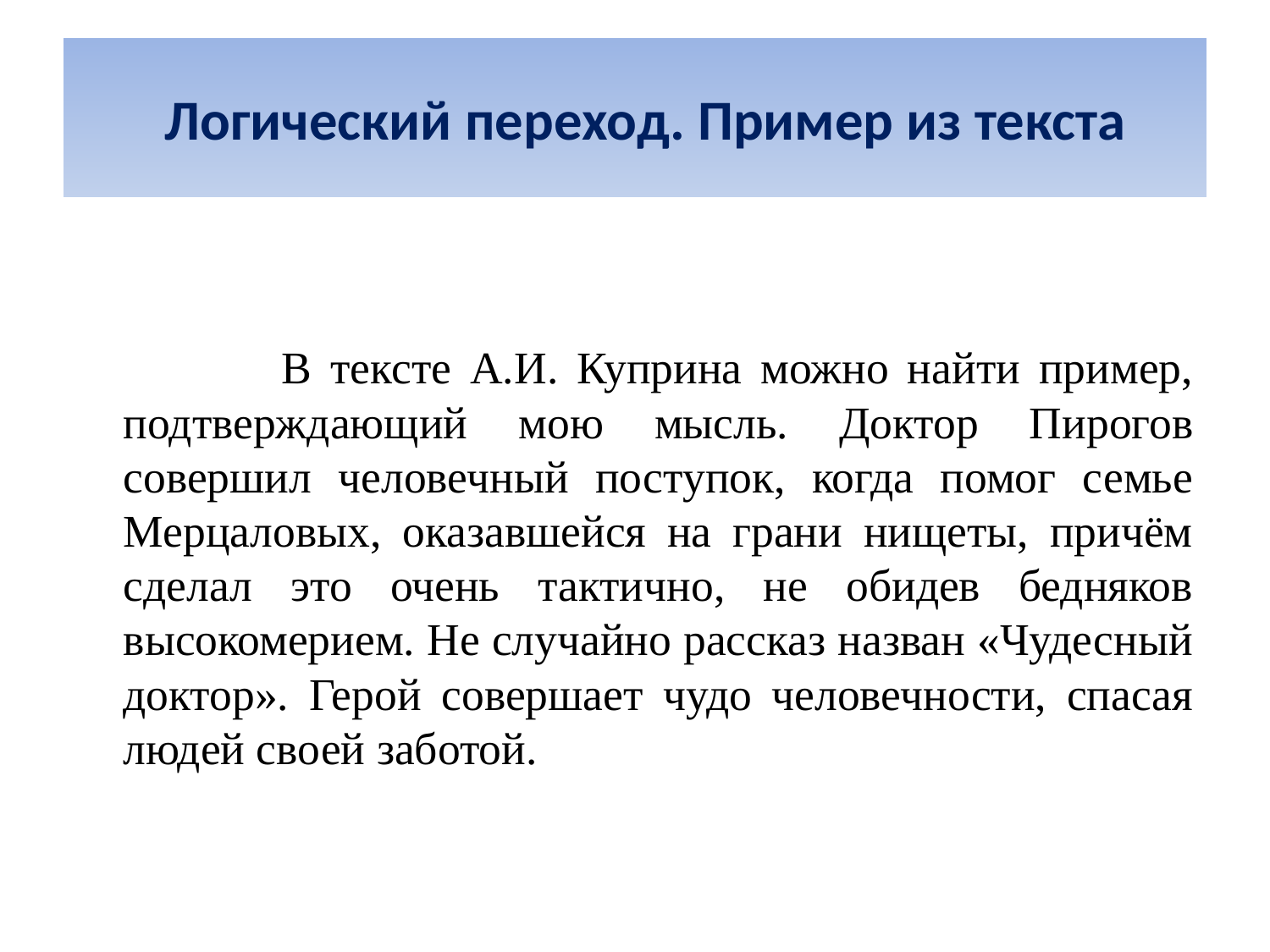

# Логический переход. Пример из текста

            В тексте А.И. Куприна можно найти пример, подтверждающий мою мысль. Доктор Пирогов совершил человечный поступок, когда помог семье Мерцаловых, оказавшейся на грани нищеты, причём сделал это очень тактично, не обидев бедняков высокомерием. Не случайно рассказ назван «Чудесный доктор». Герой совершает чудо человечности, спасая людей своей заботой.